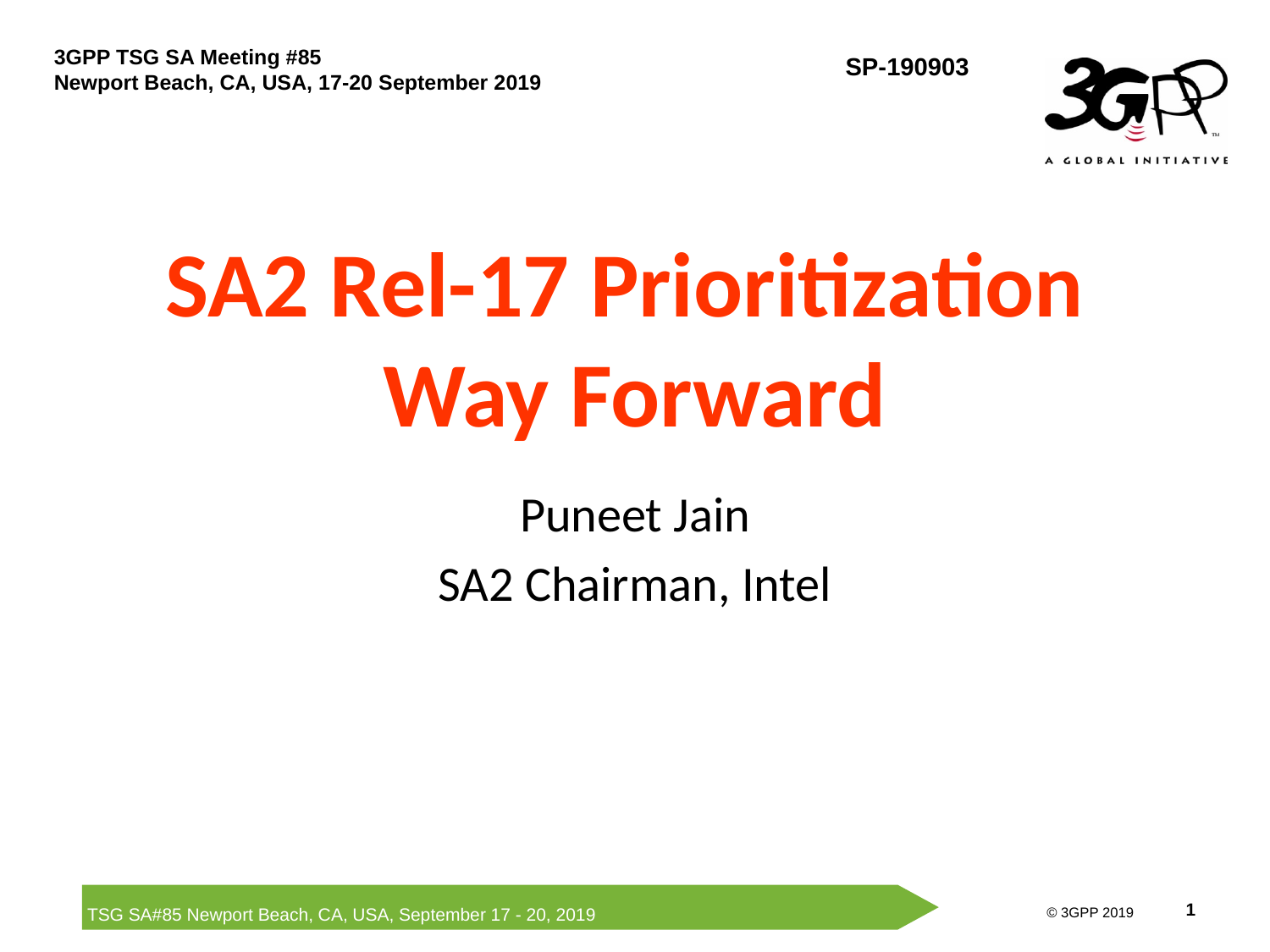

SA2 Rel-17 Prioritization
Way Forward
Puneet Jain
SA2 Chairman, Intel